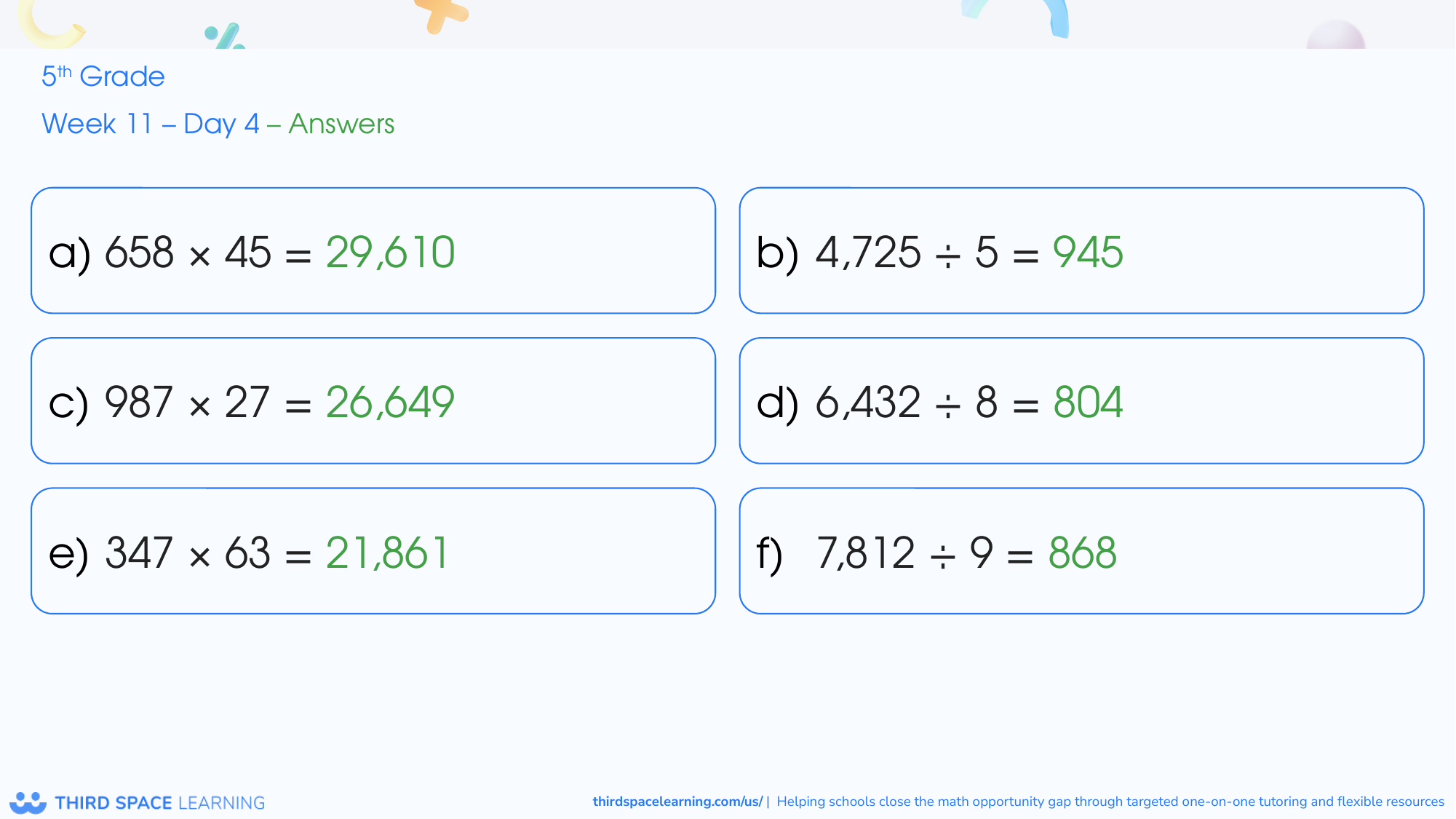

5th Grade
Week 11 – Day 4 – Answers
658 × 45 = 29,610
4,725 ÷ 5 = 945
987 × 27 = 26,649
6,432 ÷ 8 = 804
347 × 63 = 21,861
7,812 ÷ 9 = 868